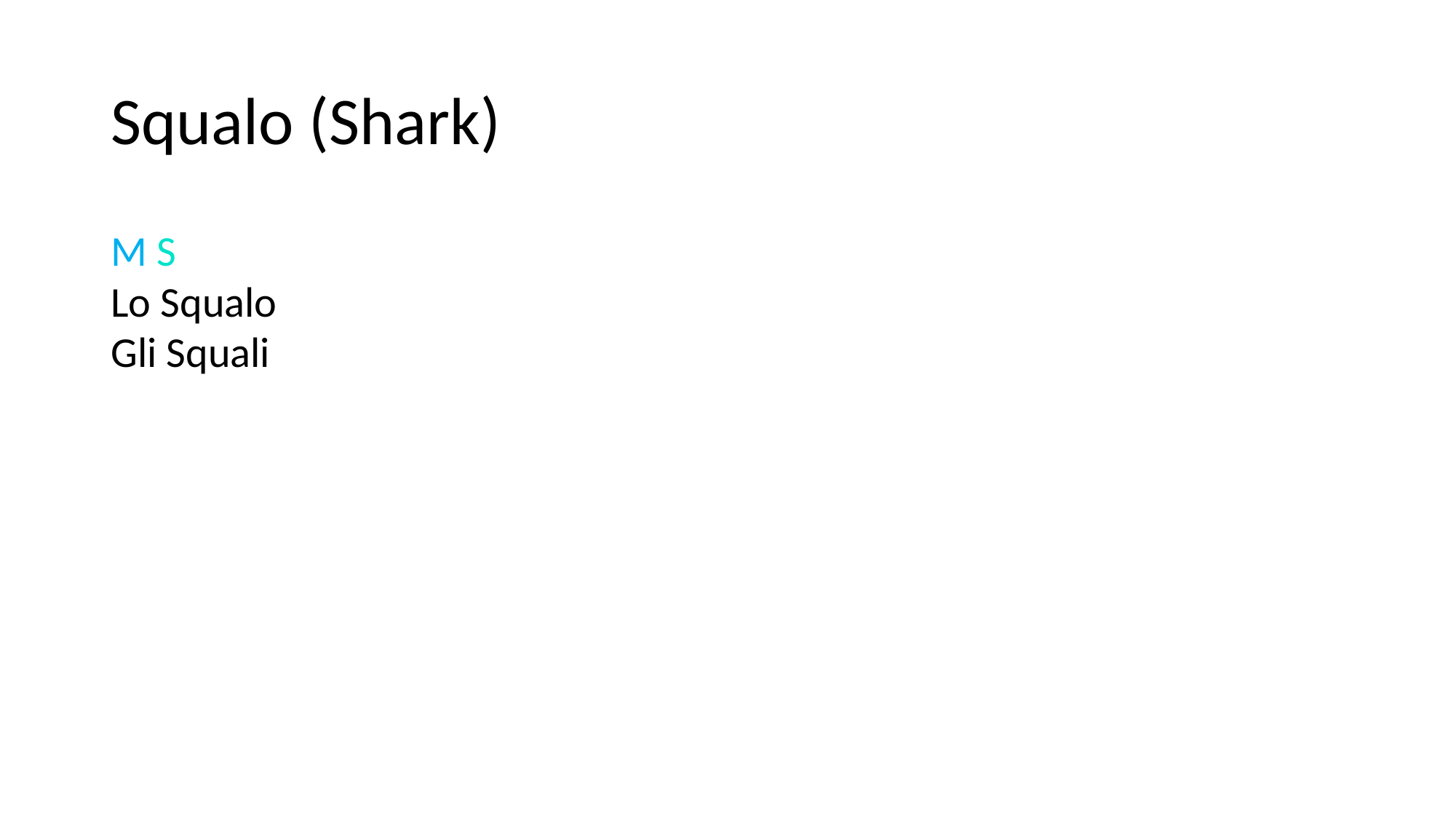

# Squalo (Shark)
M S
Lo Squalo
Gli Squali